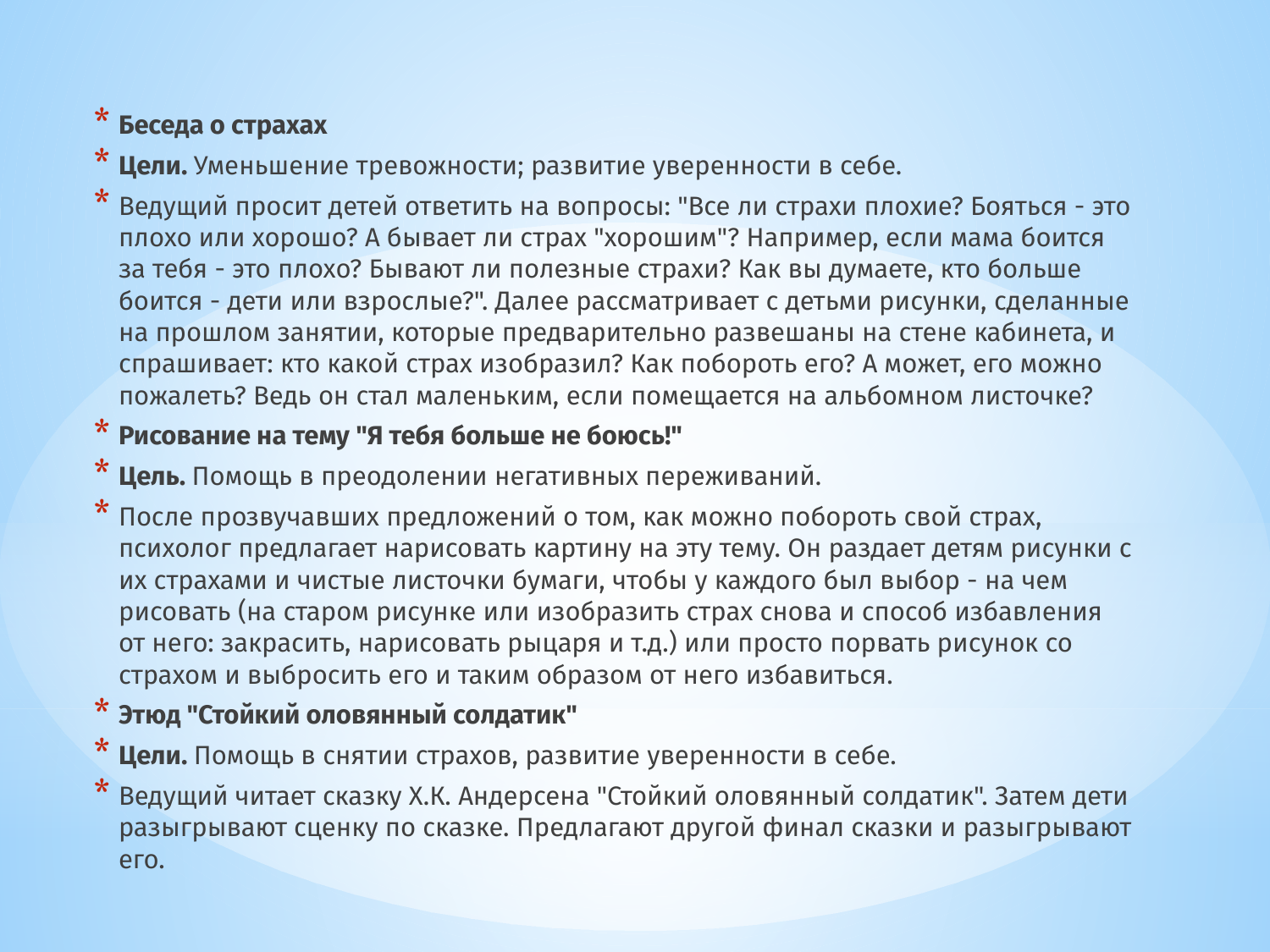

Беседа о страхах
Цели. Уменьшение тревожности; развитие уверенности в себе.
Ведущий просит детей ответить на вопросы: "Все ли страхи плохие? Бояться - это плохо или хорошо? А бывает ли страх "хорошим"? Например, если мама боится за тебя - это плохо? Бывают ли полезные страхи? Как вы думаете, кто больше боится - дети или взрослые?". Далее рассматривает с детьми рисунки, сделанные на прошлом занятии, которые предварительно развешаны на стене кабинета, и спрашивает: кто какой страх изобразил? Как побороть его? А может, его можно пожалеть? Ведь он стал маленьким, если помещается на альбомном листочке?
Рисование на тему "Я тебя больше не боюсь!"
Цель. Помощь в преодолении негативных переживаний.
После прозвучавших предложений о том, как можно побороть свой страх, психолог предлагает нарисовать картину на эту тему. Он раздает детям рисунки с их страхами и чистые листочки бумаги, чтобы у каждого был выбор - на чем рисовать (на старом рисунке или изобразить страх снова и способ избавления от него: закрасить, нарисовать рыцаря и т.д.) или просто порвать рисунок со страхом и выбросить его и таким образом от него избавиться.
Этюд "Стойкий оловянный солдатик"
Цели. Помощь в снятии страхов, развитие уверенности в себе.
Ведущий читает сказку Х.К. Андерсена "Стойкий оловянный солдатик". Затем дети разыгрывают сценку по сказке. Предлагают другой финал сказки и разыгрывают его.